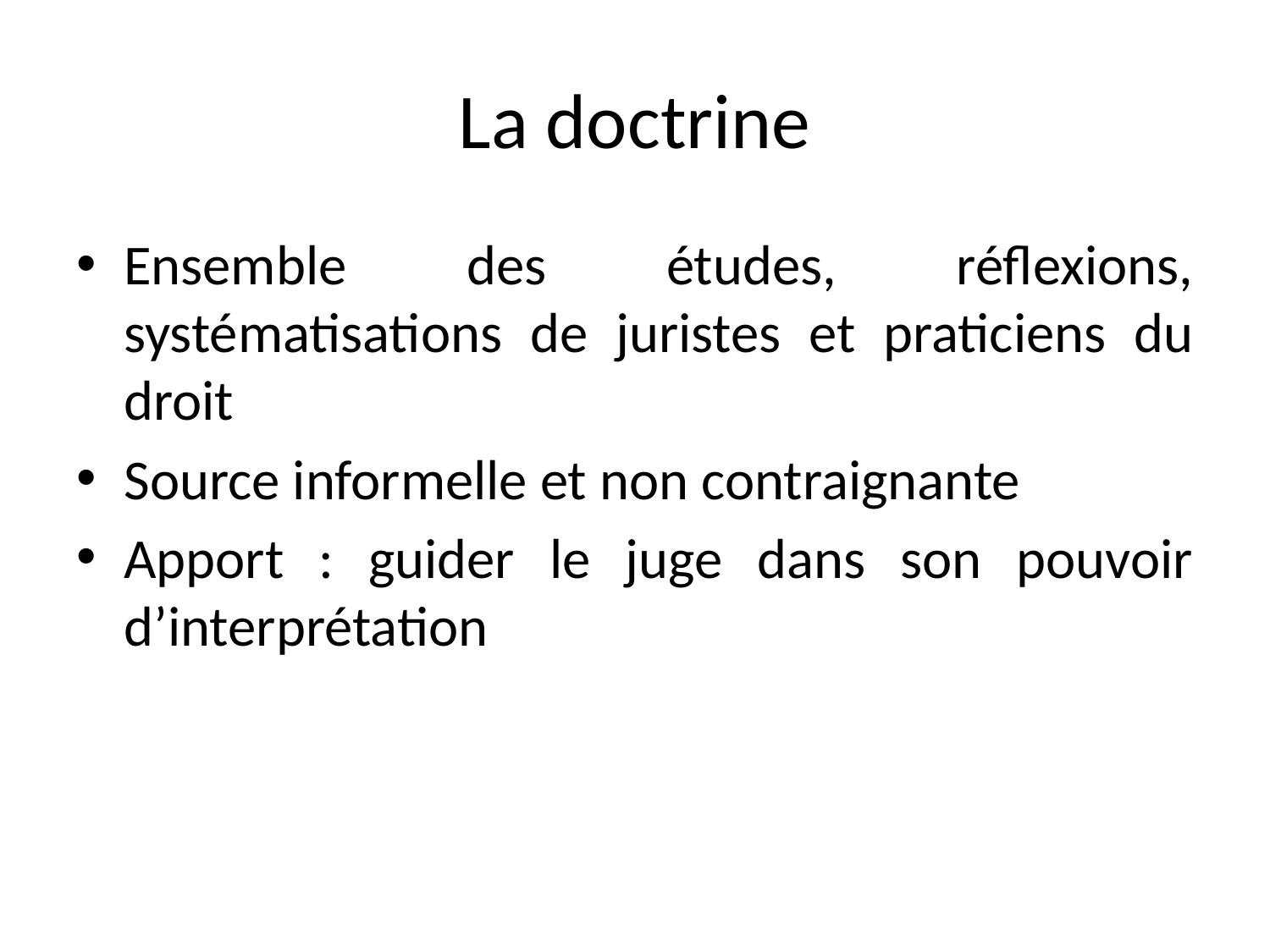

# La doctrine
Ensemble des études, réflexions, systématisations de juristes et praticiens du droit
Source informelle et non contraignante
Apport : guider le juge dans son pouvoir d’interprétation